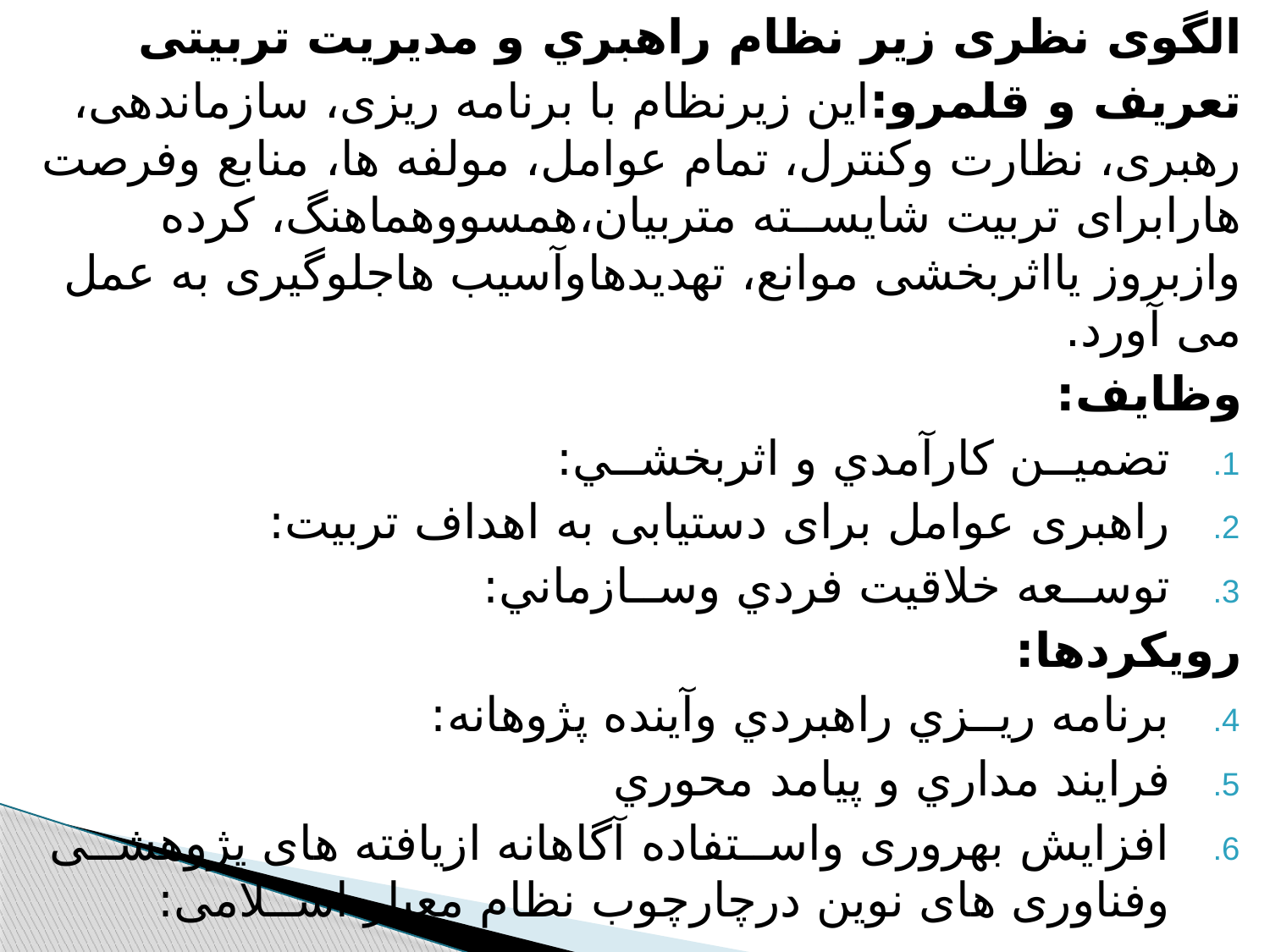

الگوی نظری زير نظام راهبري و مديريت تربيتی
تعريف و قلمرو:اين زيرنظام با برنامه ريزی، سازماندهی، رهبری، نظارت وکنترل، تمام عوامل، مولفه ها، منابع وفرصت هارابرای تربيت شايســته متربيان،همسووهماهنگ، کرده وازبروز يااثربخشی موانع، تهديدهاوآسيب هاجلوگيری به عمل می آورد.
وظايف:
تضميــن كارآمدي و اثربخشــي:
راهبری عوامل برای دستيابی به اهداف تربيت:
توســعه خلاقيت فردي وســازماني:
رویکردها:
برنامه ريــزي راهبردي وآينده پژوهانه:
فرايند مداري و پيامد محوري
افزايش بهروری واســتفاده آگاهانه ازيافته های پژوهشــی وفناوری های نوين درچارچوب نظام معيار اســلامی: